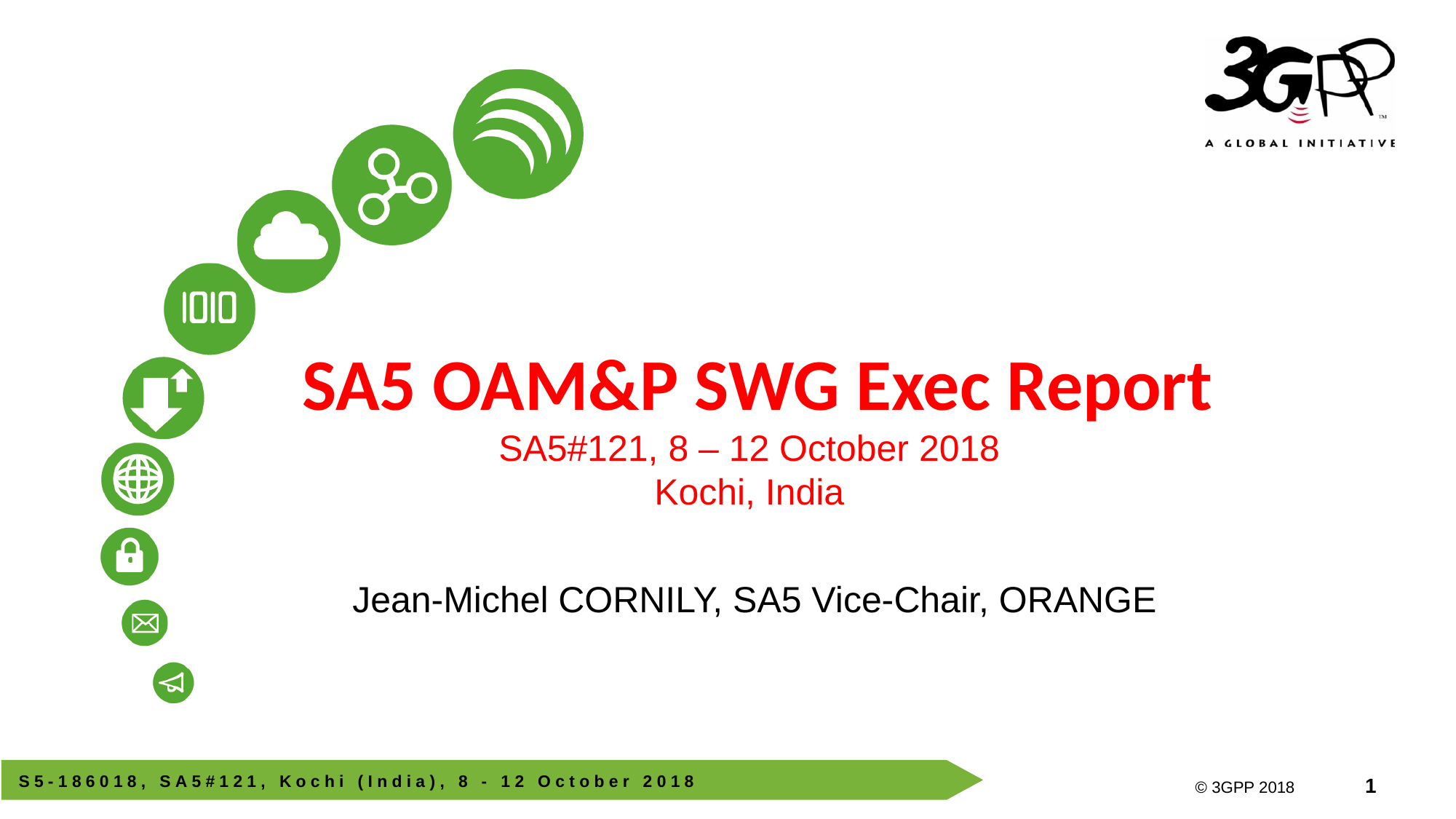

# SA5 OAM&P SWG Exec Report SA5#121, 8 – 12 October 2018 Kochi, India
Jean-Michel CORNILY, SA5 Vice-Chair, ORANGE